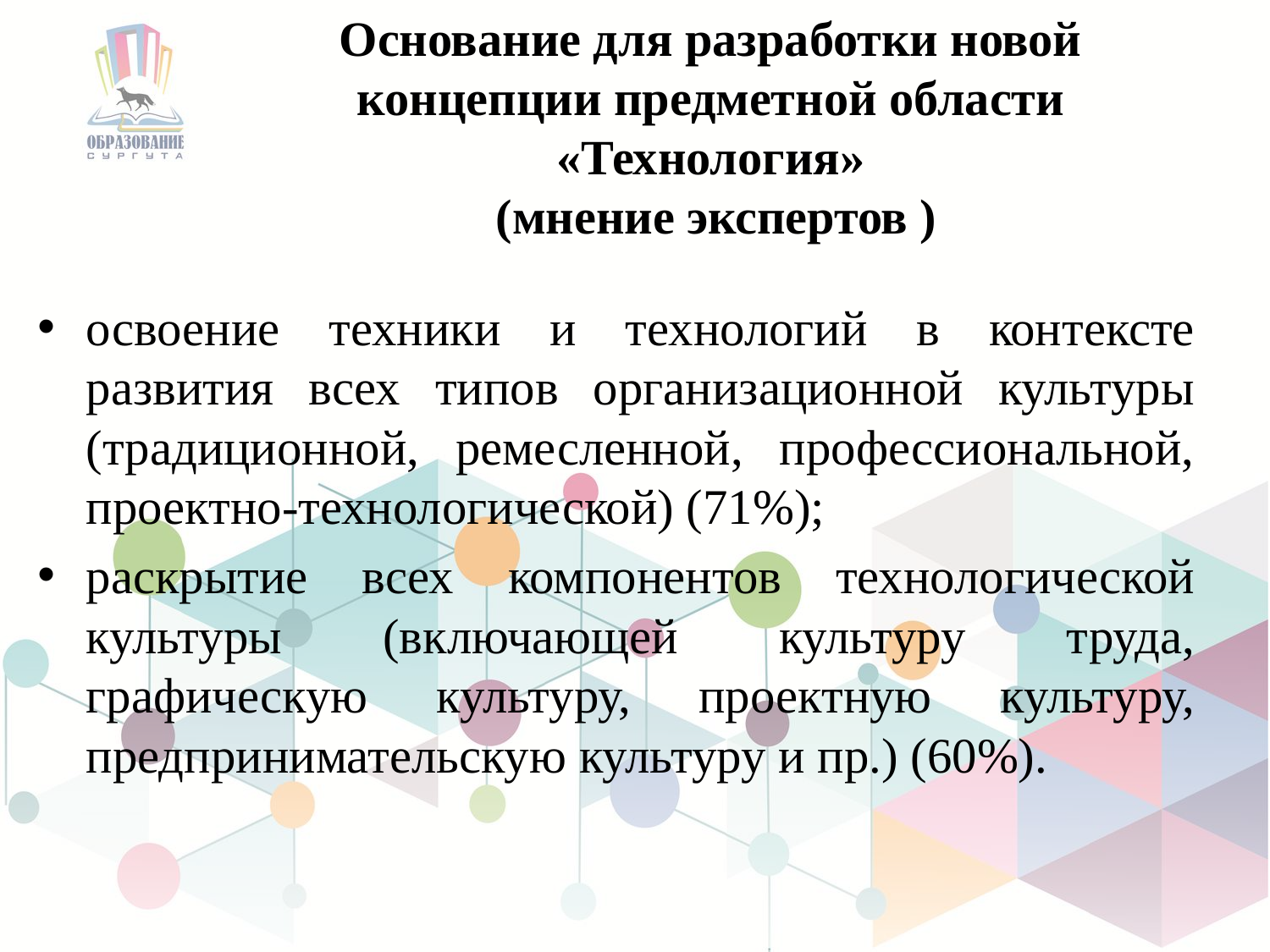

# Основание для разработки новой концепции предметной области «Технология» (мнение экспертов )

освоение техники и технологий в контексте развития всех типов организационной культуры (традиционной, ремесленной, профессиональной, проектно-технологической) (71%);
раскрытие всех компонентов технологической культуры (включающей культуру труда, графическую культуру, проектную культуру, предпринимательскую культуру и пр.) (60%).